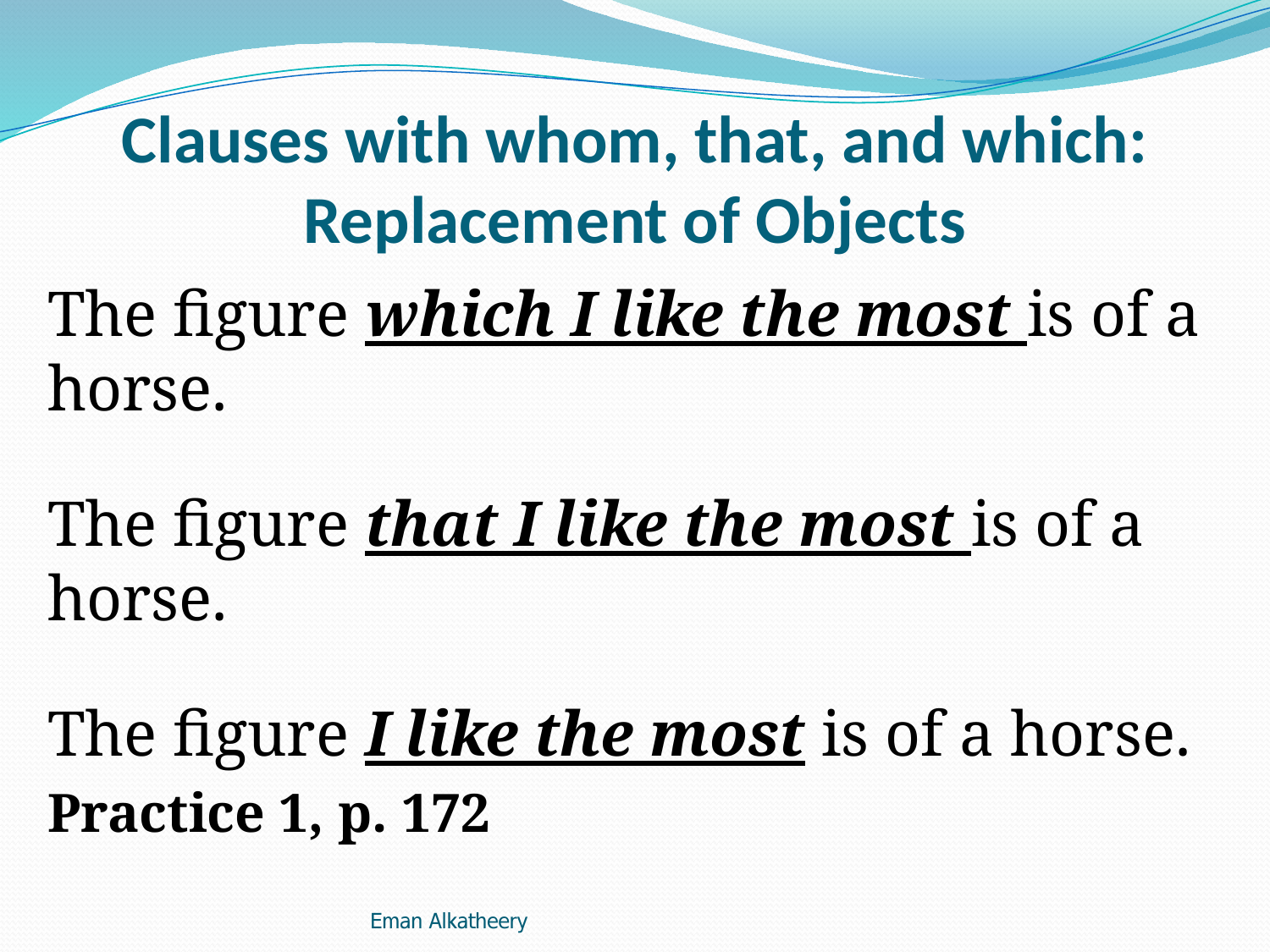

# Clauses with whom, that, and which: Replacement of Objects
The figure which I like the most is of a horse.

The figure that I like the most is of a horse.

The figure I like the most is of a horse.
Practice 1, p. 172
Eman Alkatheery